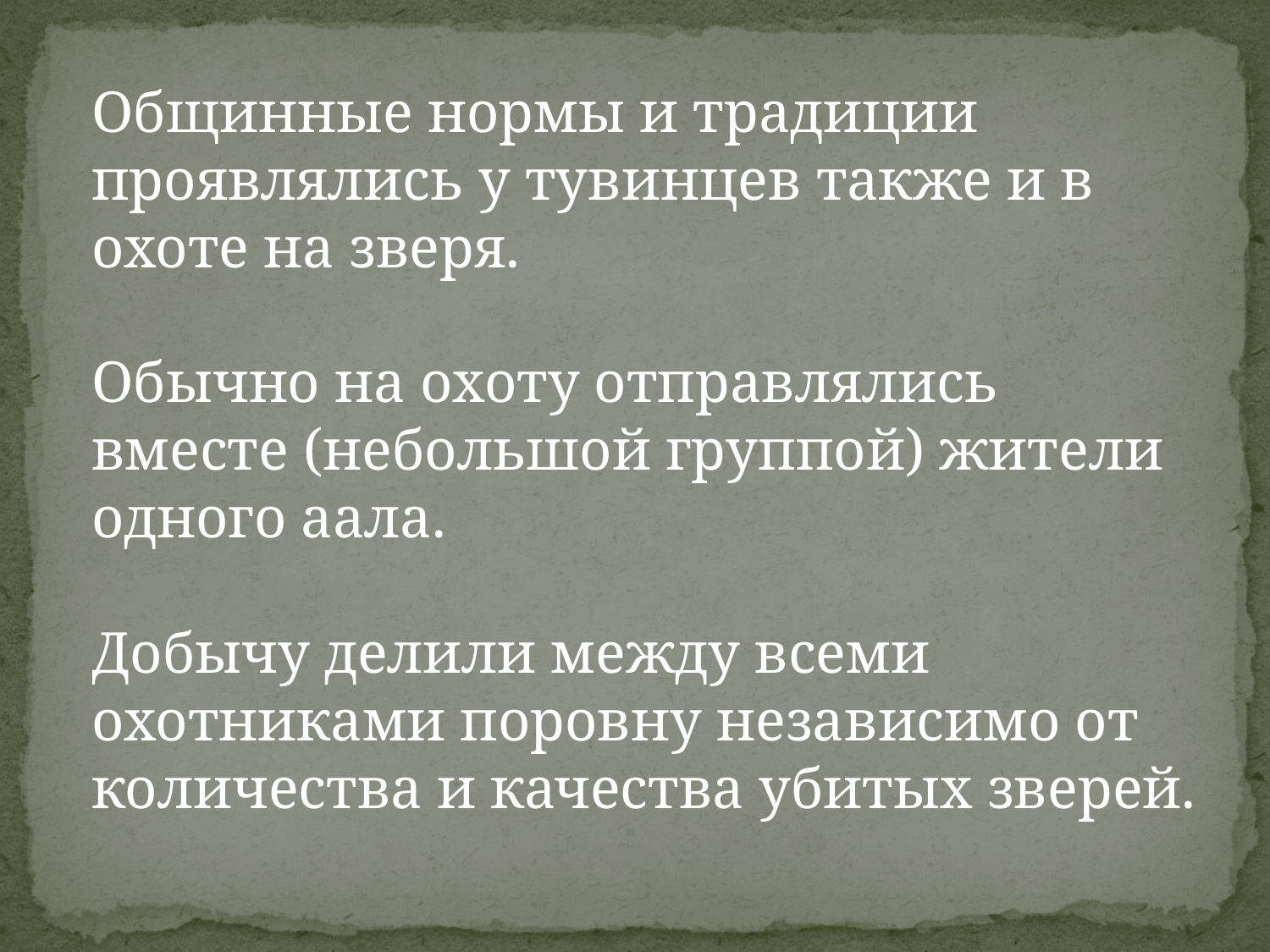

Общинные нормы и традиции проявлялись у тувинцев также и в охоте на зверя.

Обычно на охоту отправлялись вместе (небольшой группой) жители одного аала.

Добычу делили между всеми охотниками поровну независимо от количества и качества убитых зверей.